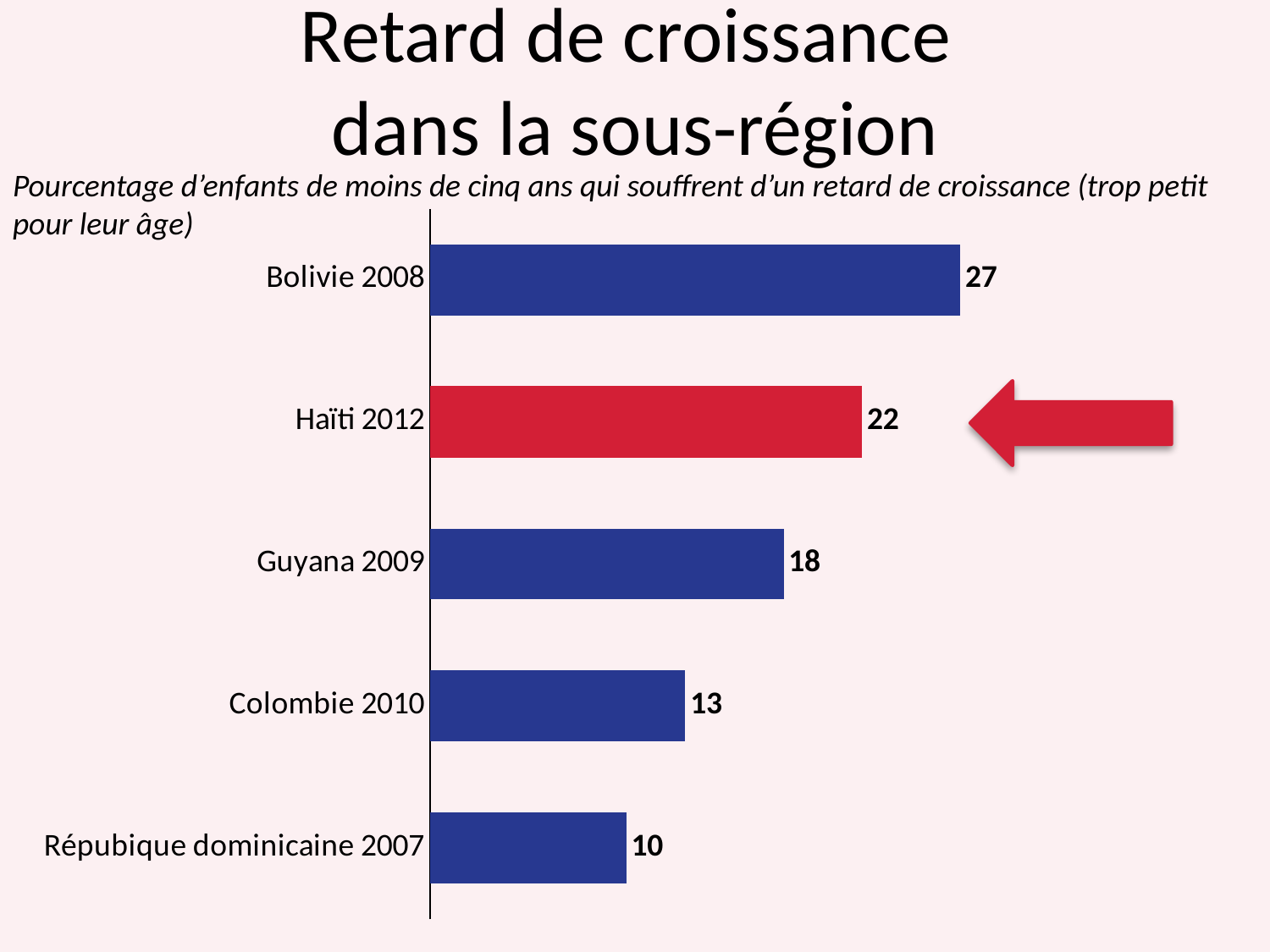

# Retard de croissance dans la sous-région
Pourcentage d’enfants de moins de cinq ans qui souffrent d’un retard de croissance (trop petit pour leur âge)

### Chart

| Category | Column1 |
|---|---|
| Répubique dominicaine 2007 | 10.0 |
| Colombie 2010 | 13.0 |
| Guyana 2009 | 18.0 |
| Haïti 2012 | 22.0 |
| Bolivie 2008 | 27.0 |